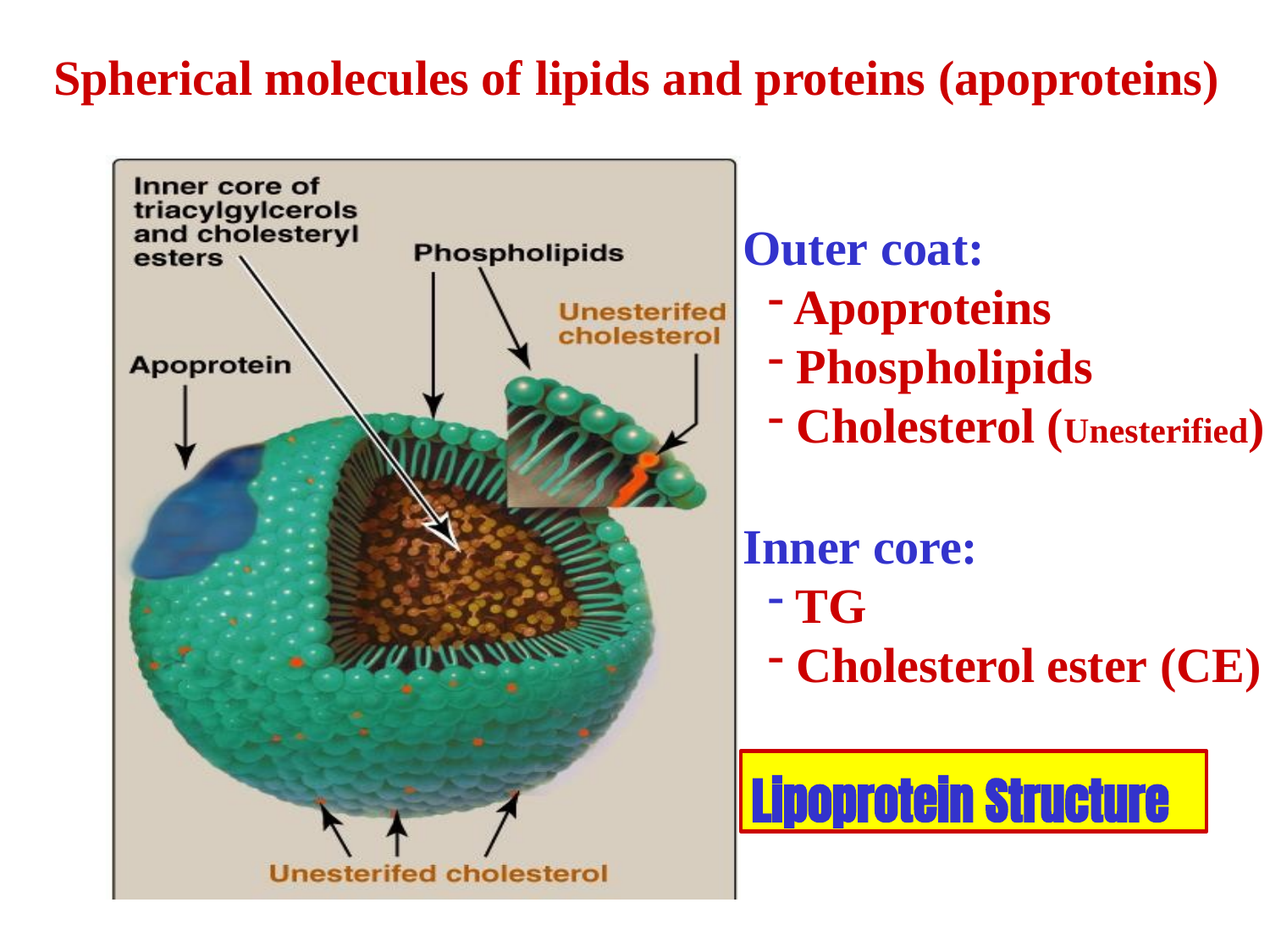

# Spherical molecules of lipids and proteins (apoproteins)

Outer coat:
Apoproteins
Phospholipids
Cholesterol (Unesterified)

Inner core:
TG
Cholesterol ester (CE)
Lipoprotein Structure